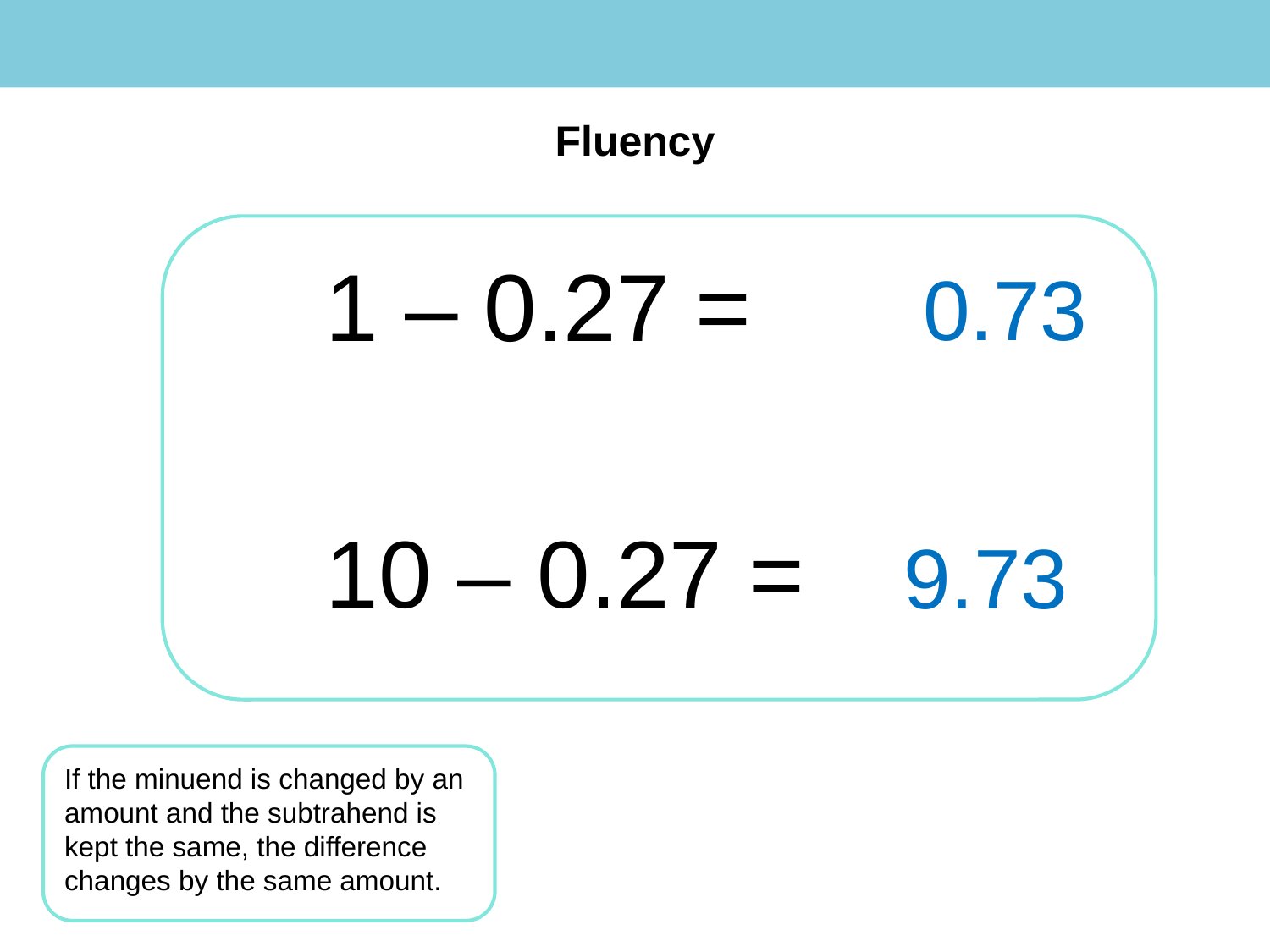

Fluency
	1 – 0.27 =

	10 – 0.27 =

0.73
9.73
If the minuend is changed by an amount and the subtrahend is kept the same, the difference changes by the same amount.